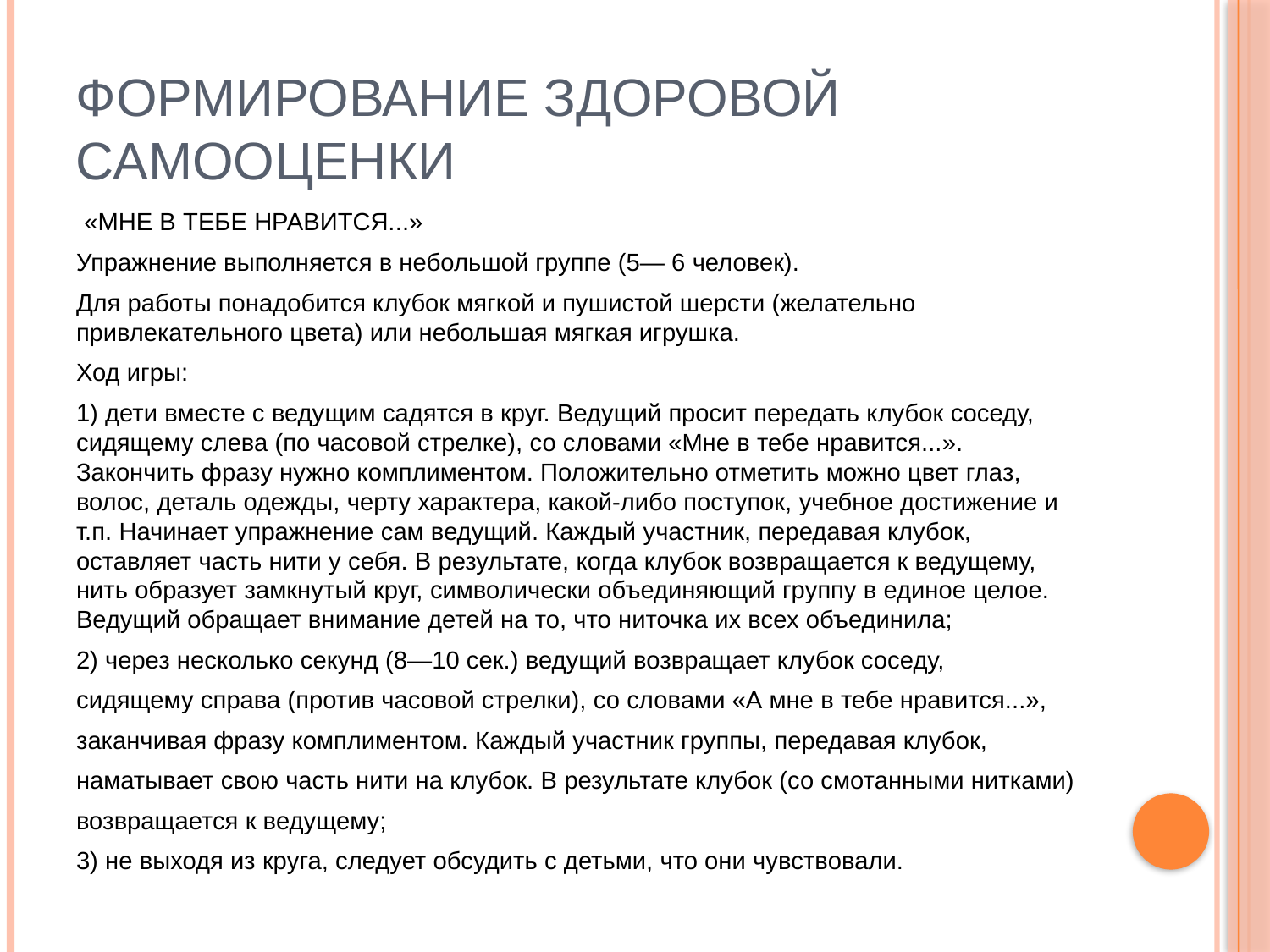

# Формирование здоровой самооценки
 «МНЕ В ТЕБЕ НРАВИТСЯ...»
Упражнение выполняется в небольшой группе (5— 6 человек).
Для работы понадобится клубок мягкой и пушистой шерсти (желательно привлекательного цвета) или небольшая мягкая игрушка.
Ход игры:
1) дети вместе с ведущим садятся в круг. Ведущий просит передать клубок соседу,  сидящему слева (по часовой стрелке), со словами «Мне в тебе нравится...». Закончить фразу нужно комплиментом. Положительно отметить можно цвет глаз, волос, деталь одежды, черту характера, какой-либо поступок, учебное достижение и т.п. Начинает упражнение сам ведущий. Каждый участник, передавая клубок, оставляет часть нити у себя. В результате, когда клубок возвращается к ведущему, нить образует замкнутый круг, символически объединяющий группу в единое целое. Ведущий обращает внимание детей на то, что ниточка их всех объединила;
2) через несколько секунд (8—10 сек.) ведущий возвращает клубок соседу,
сидящему справа (против часовой стрелки), со словами «А мне в тебе нравится...»,
заканчивая фразу комплиментом. Каждый участник группы, передавая клубок,
наматывает свою часть нити на клубок. В результате клубок (со смотанными нитками)
возвращается к ведущему;
3) не выходя из круга, следует обсудить с детьми, что они чувствовали.